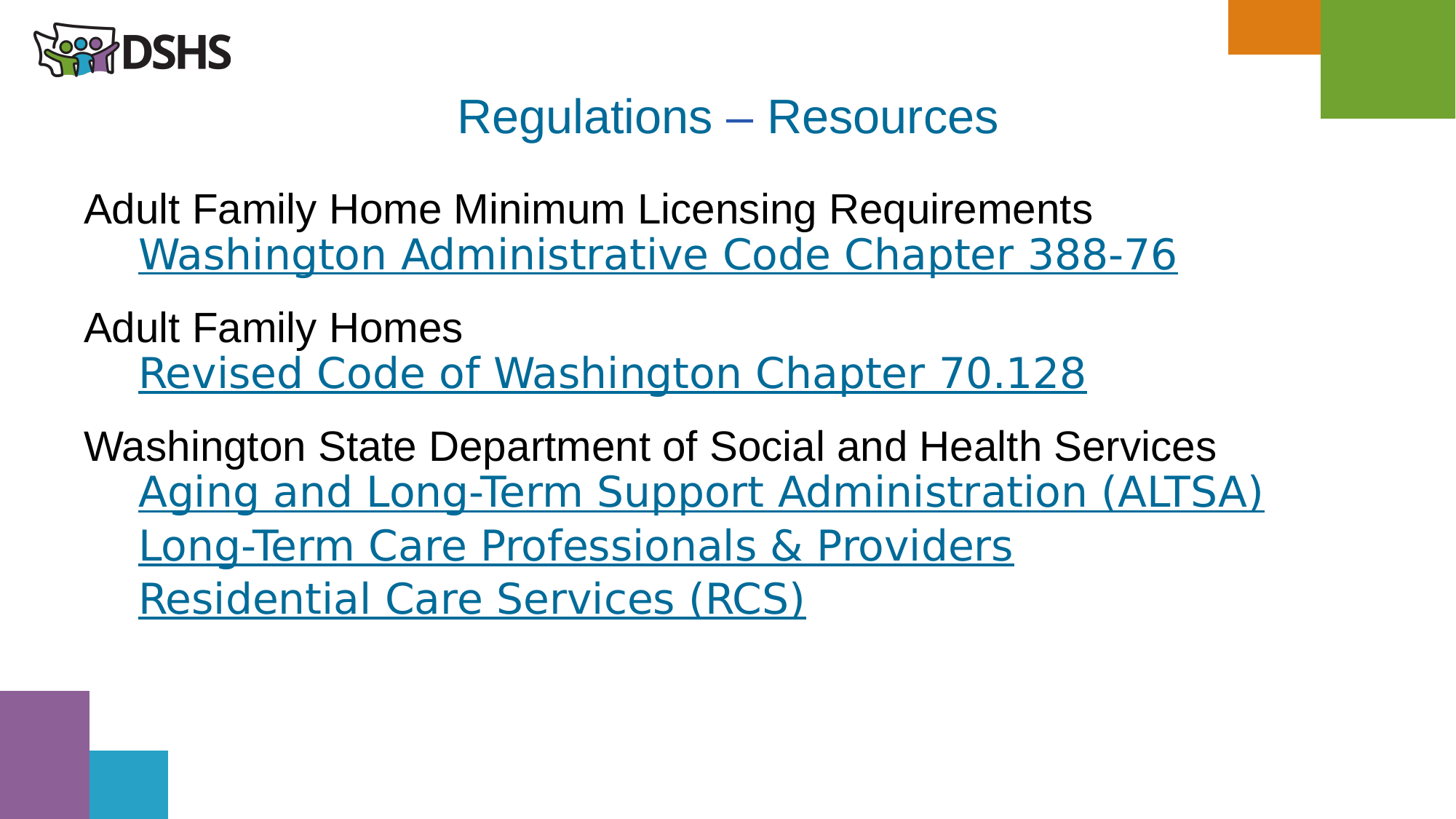

Regulations – Resources
Adult Family Home Minimum Licensing Requirements
Washington Administrative Code Chapter 388-76
Adult Family Homes
Revised Code of Washington Chapter 70.128
Washington State Department of Social and Health Services
Aging and Long-Term Support Administration (ALTSA)
Long-Term Care Professionals & Providers
Residential Care Services (RCS)